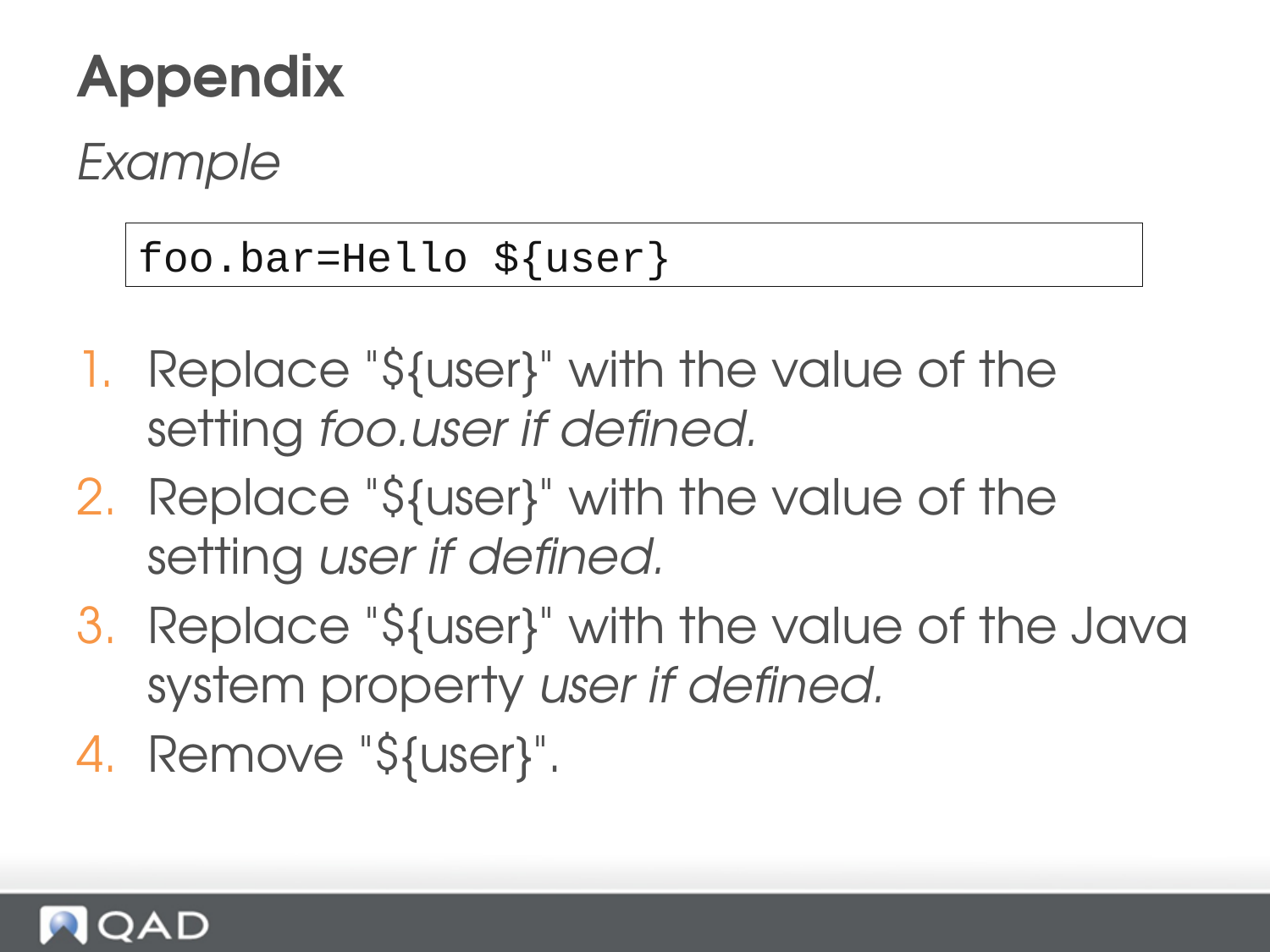

# Appendix
Example

Replace "${user}" with the value of the setting foo.user if defined.
Replace "${user}" with the value of the setting user if defined.
Replace "${user}" with the value of the Java system property user if defined.
Remove "${user}".
foo.bar=Hello ${user}